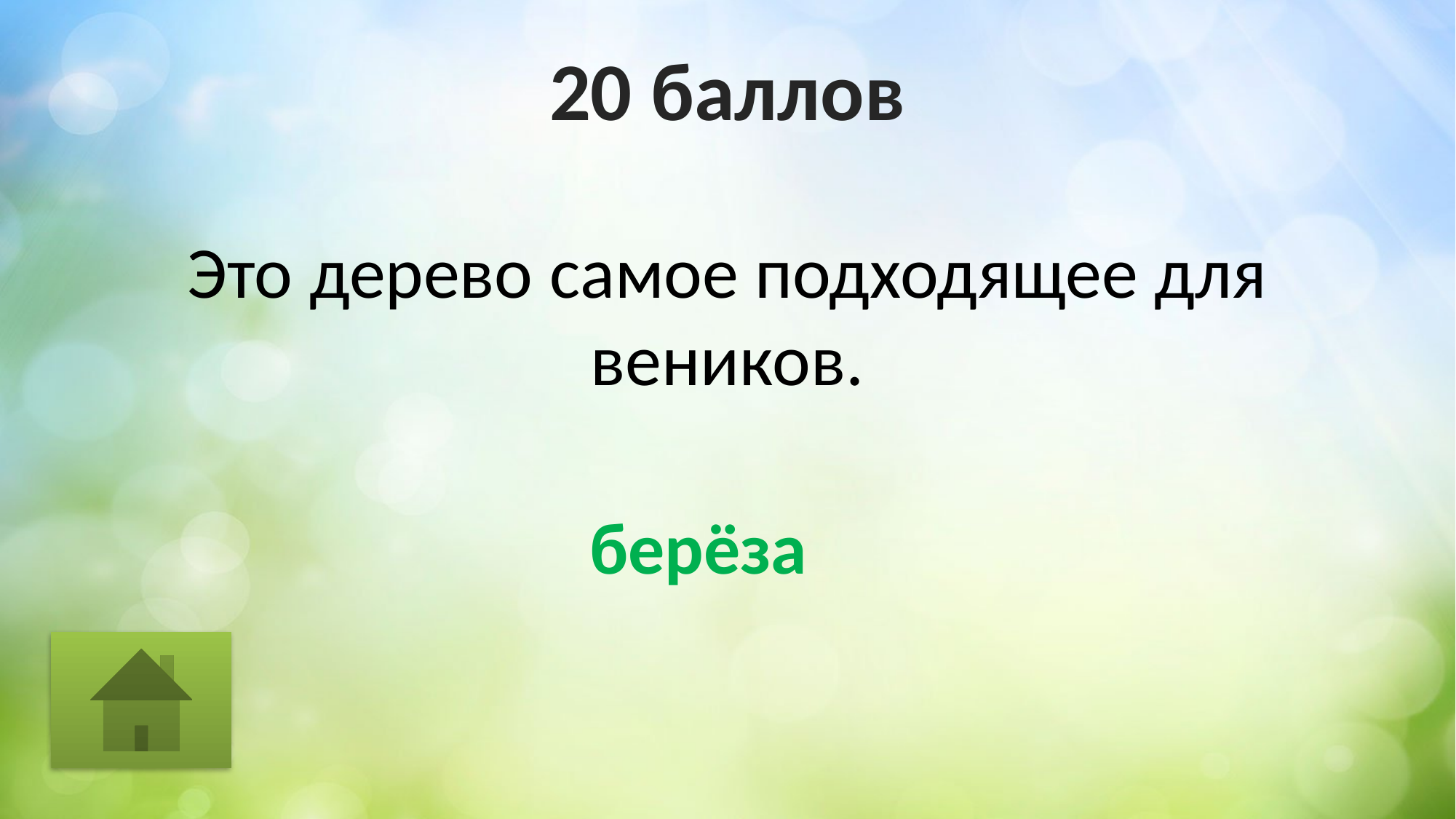

# 20 баллов
Это дерево самое подходящее для веников.
берёза